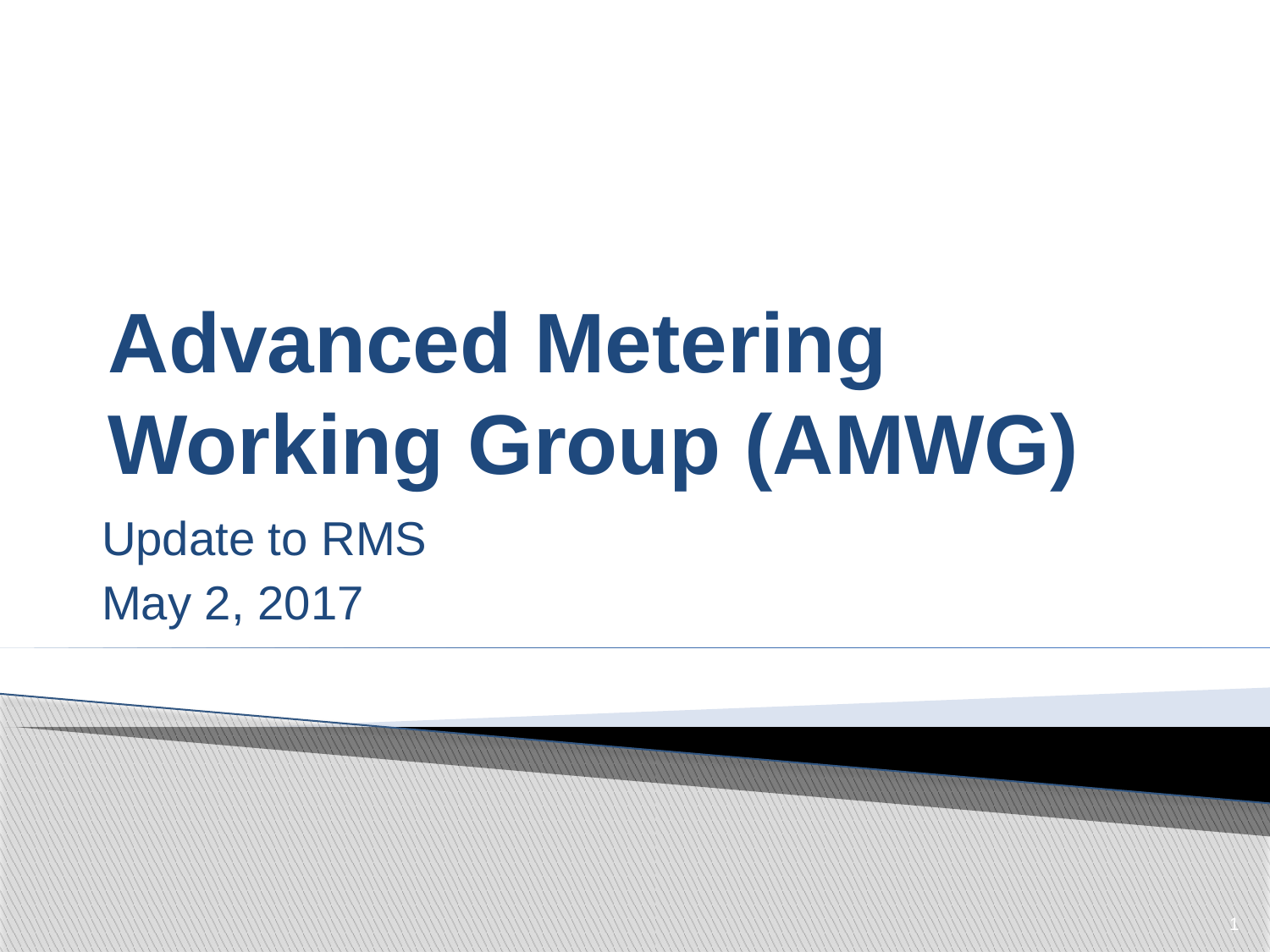

# Advanced Metering Working Group (AMWG)
Update to RMS
May 2, 2017
1